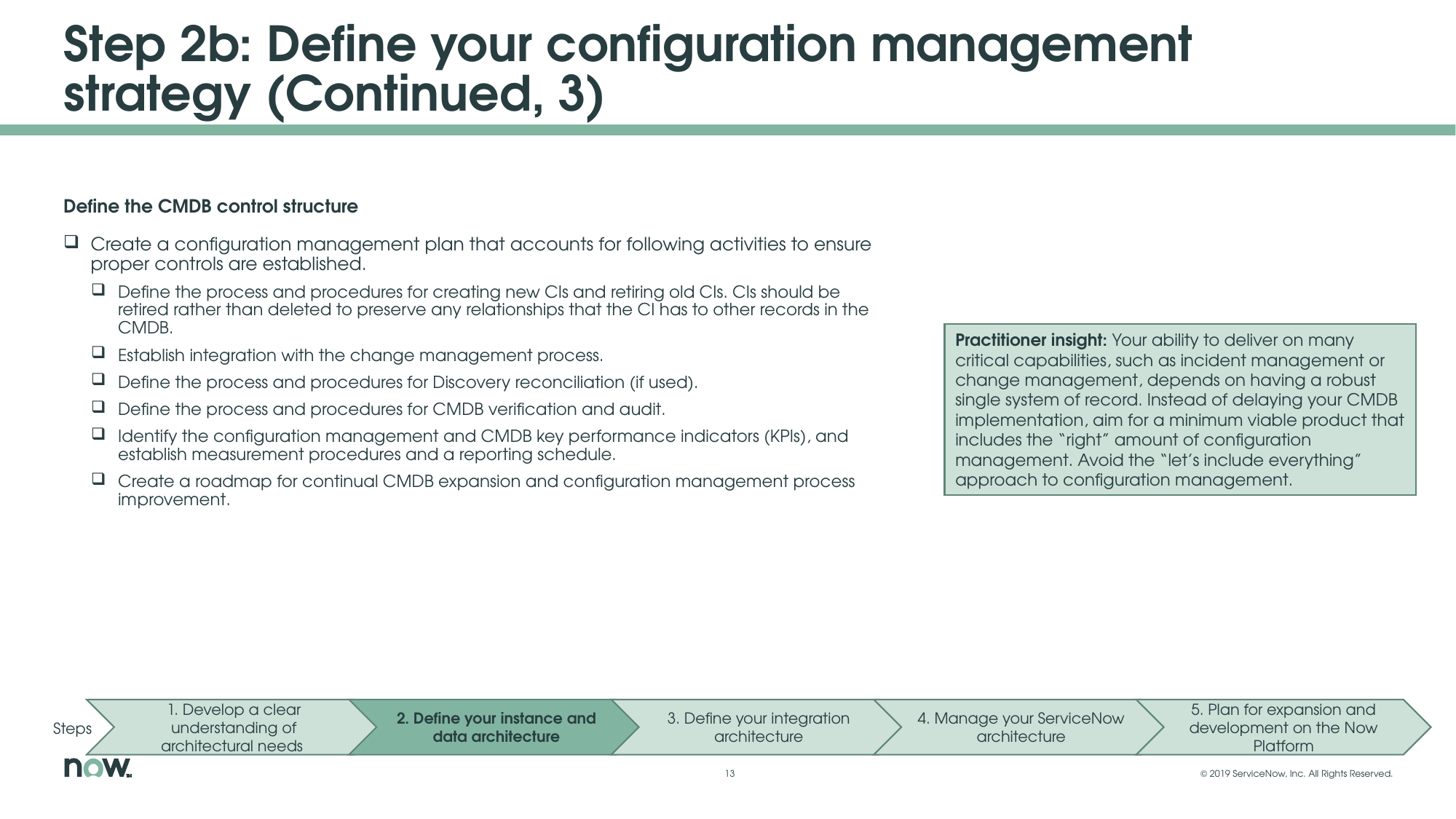

# Step 2b: Define your configuration management strategy (Continued, 3)

Define the CMDB control structure
Create a configuration management plan that accounts for following activities to ensure proper controls are established.
Define the process and procedures for creating new CIs and retiring old CIs. CIs should be retired rather than deleted to preserve any relationships that the CI has to other records in the CMDB.
Establish integration with the change management process.
Define the process and procedures for Discovery reconciliation (if used).
Define the process and procedures for CMDB verification and audit.
Identify the configuration management and CMDB key performance indicators (KPIs), and establish measurement procedures and a reporting schedule.
Create a roadmap for continual CMDB expansion and configuration management process improvement.
Practitioner insight: Your ability to deliver on many critical capabilities, such as incident management or change management, depends on having a robust single system of record. Instead of delaying your CMDB implementation, aim for a minimum viable product that includes the “right” amount of configuration management. Avoid the “let’s include everything” approach to configuration management.
1. Develop a clear understanding of architectural needs
2. Define your instance and data architecture
3. Define your integration architecture
4. Manage your ServiceNow architecture
5. Plan for expansion and development on the Now Platform
Steps